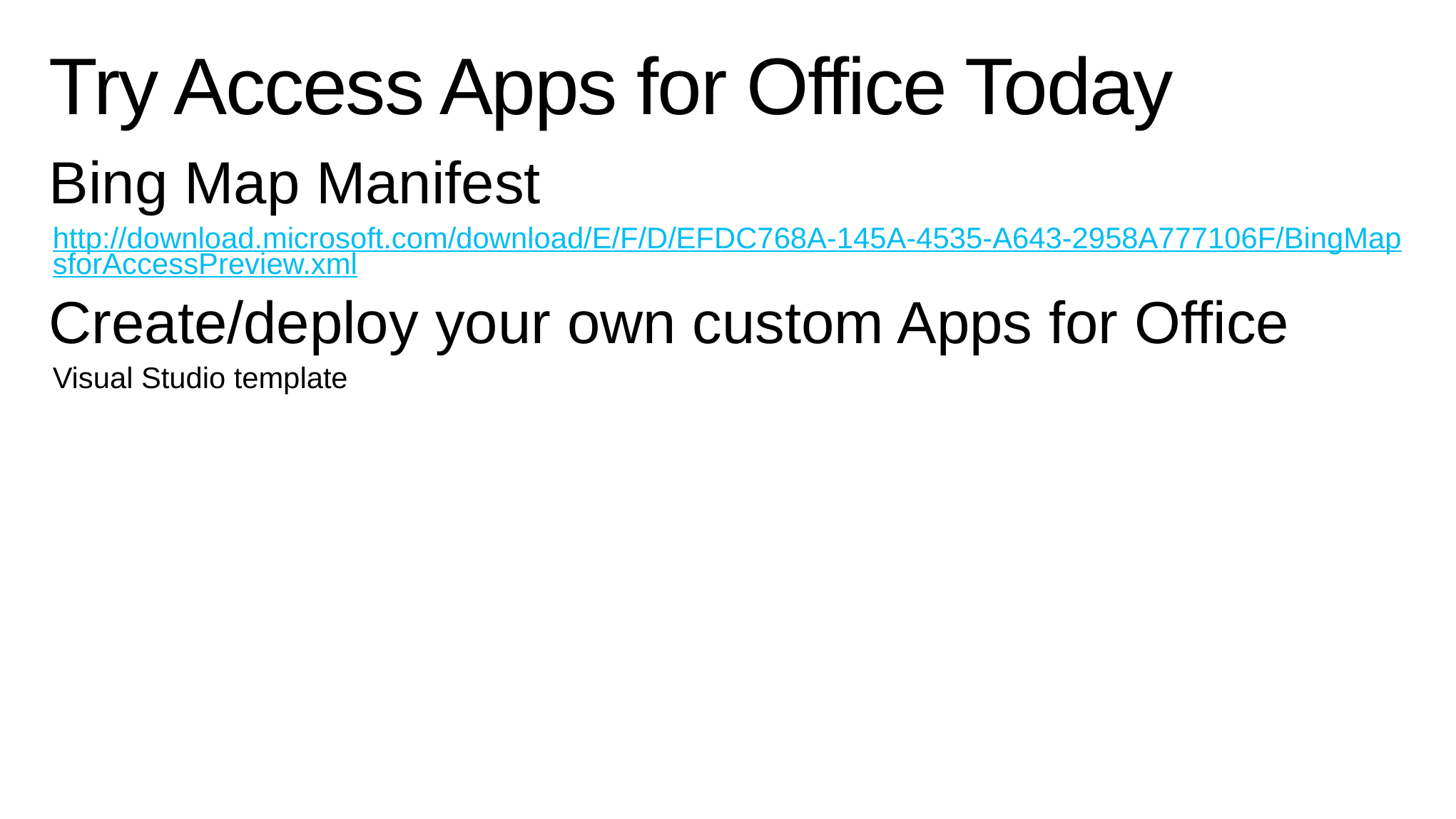

# Try Access Apps for Office Today
Bing Map Manifest
http://download.microsoft.com/download/E/F/D/EFDC768A-145A-4535-A643-2958A777106F/BingMapsforAccessPreview.xml
Create/deploy your own custom Apps for Office
Visual Studio template